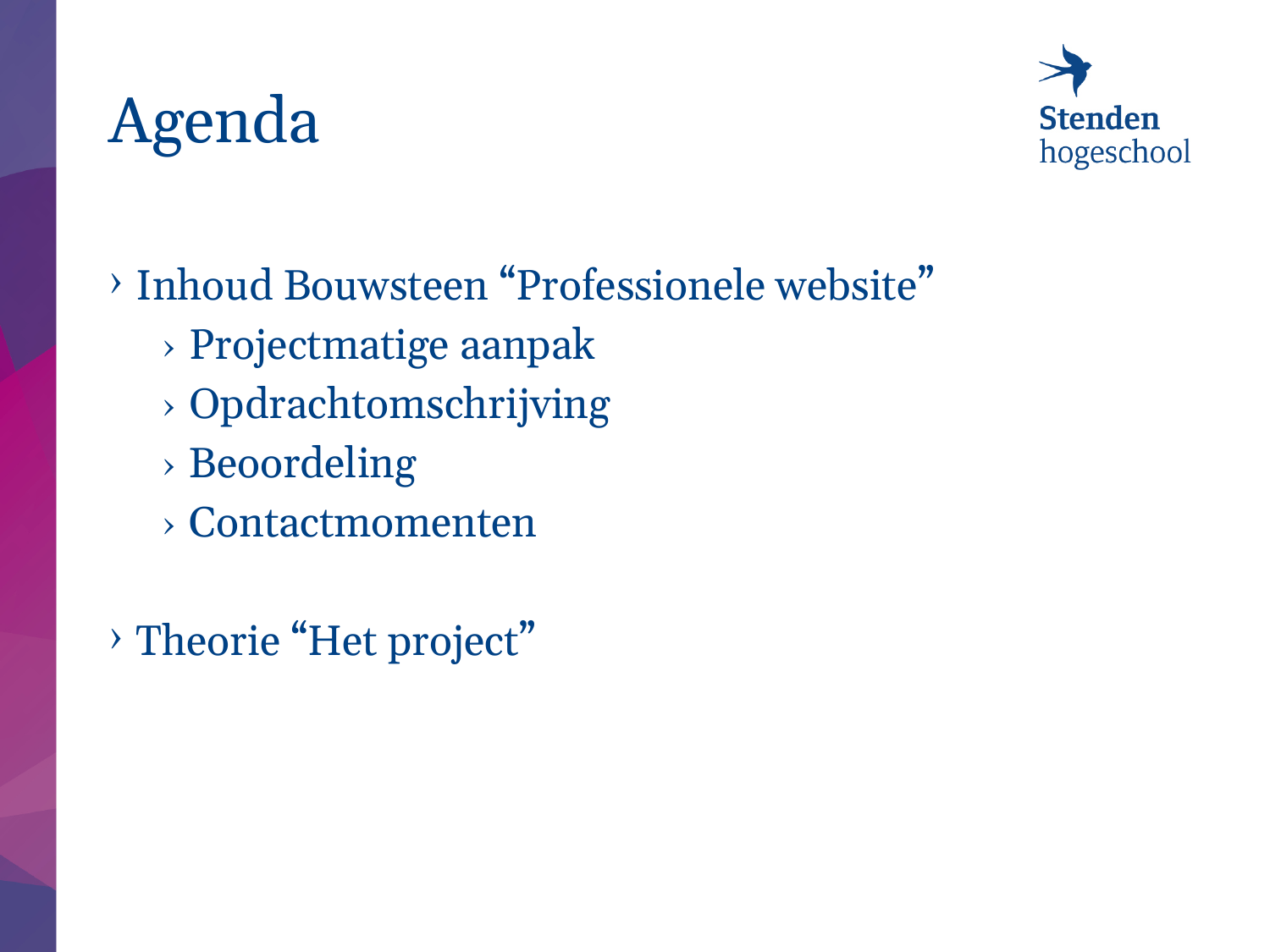

# Agenda
Inhoud Bouwsteen “Professionele website”
Projectmatige aanpak
Opdrachtomschrijving
Beoordeling
Contactmomenten

Theorie “Het project”